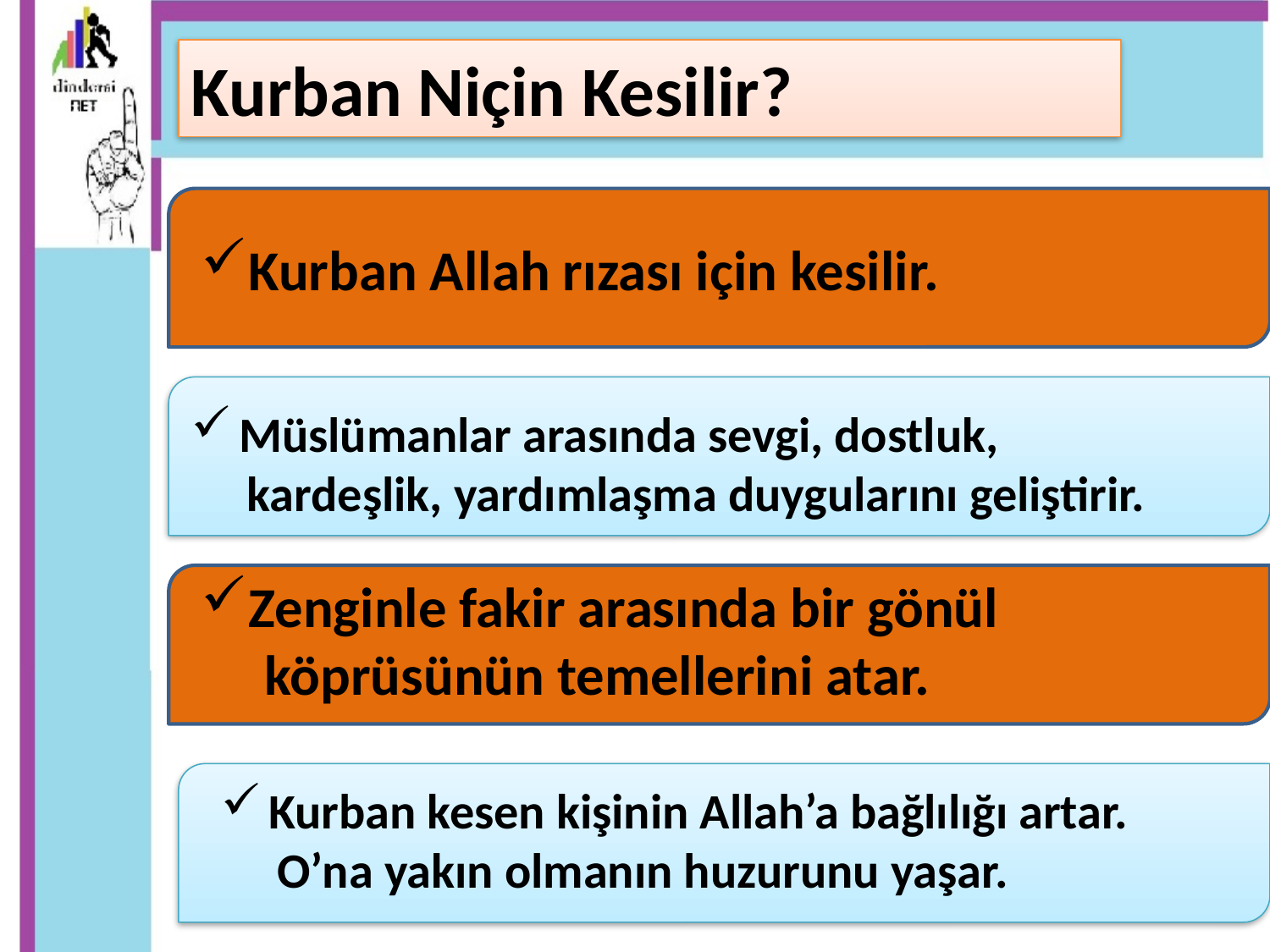

Kurban Niçin Kesilir?

Kurban Allah rızası için kesilir.

Müslümanlar arasında sevgi, dostluk,
     kardeşlik, yardımlaşma duygularını geliştirir.

Zenginle fakir arasında bir gönül
     köprüsünün temellerini atar.

Kurban kesen kişinin Allah’a bağlılığı artar.
     O’na yakın olmanın huzurunu yaşar.